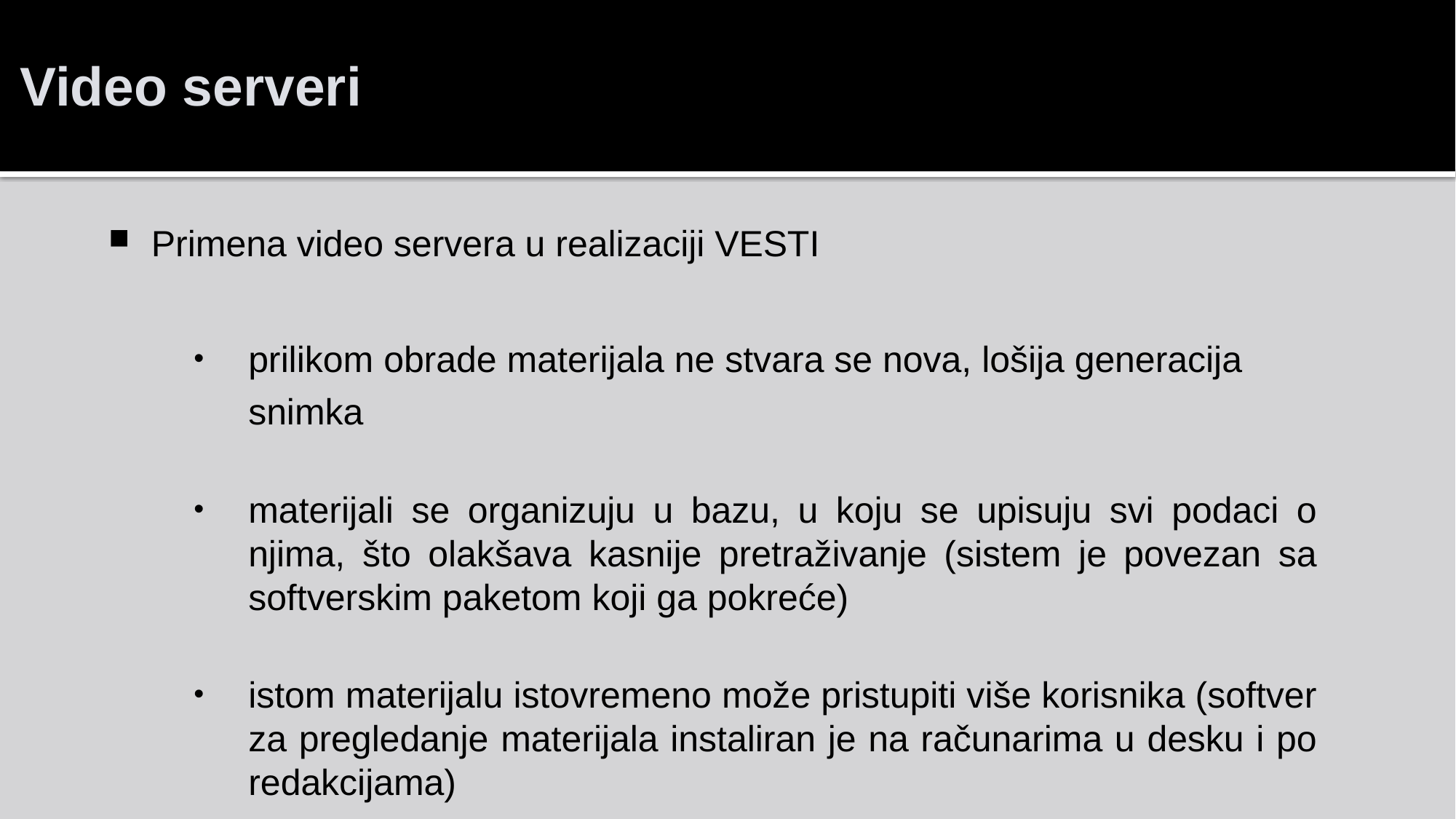

# Video serveri

Primena video servera u realizaciji VESTI

prilikom obrade materijala ne stvara se nova, lošija generacija snimka

materijali se organizuju u bazu, u koju se upisuju svi podaci o njima, što olakšava kasnije pretraživanje (sistem je povezan sa softverskim paketom koji ga pokreće)

istom materijalu istovremeno može pristupiti više korisnika (softver za pregledanje materijala instaliran je na računarima u desku i po redakcijama)